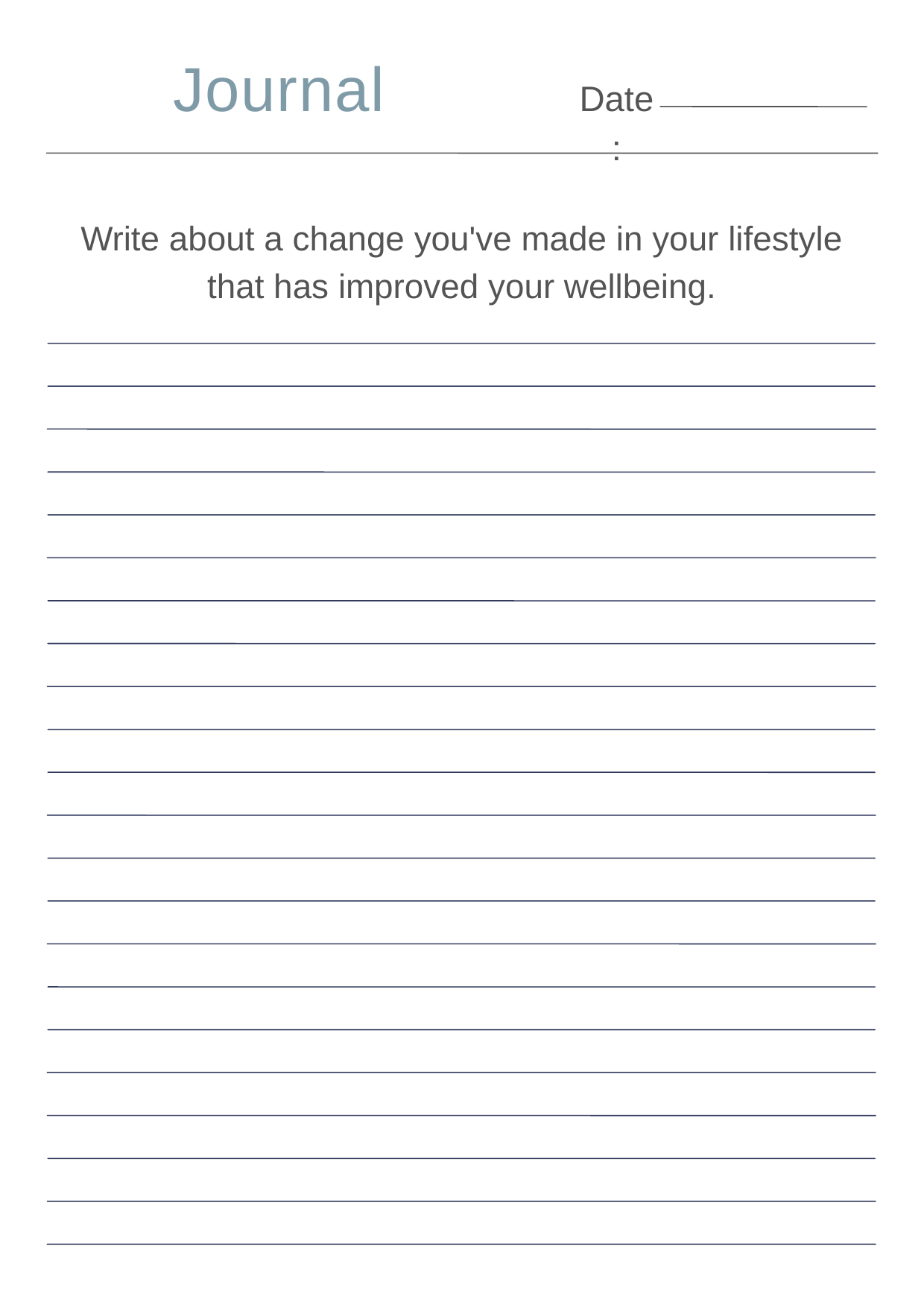

Journal
Date:

Write about a change you've made in your lifestyle that has improved your wellbeing.